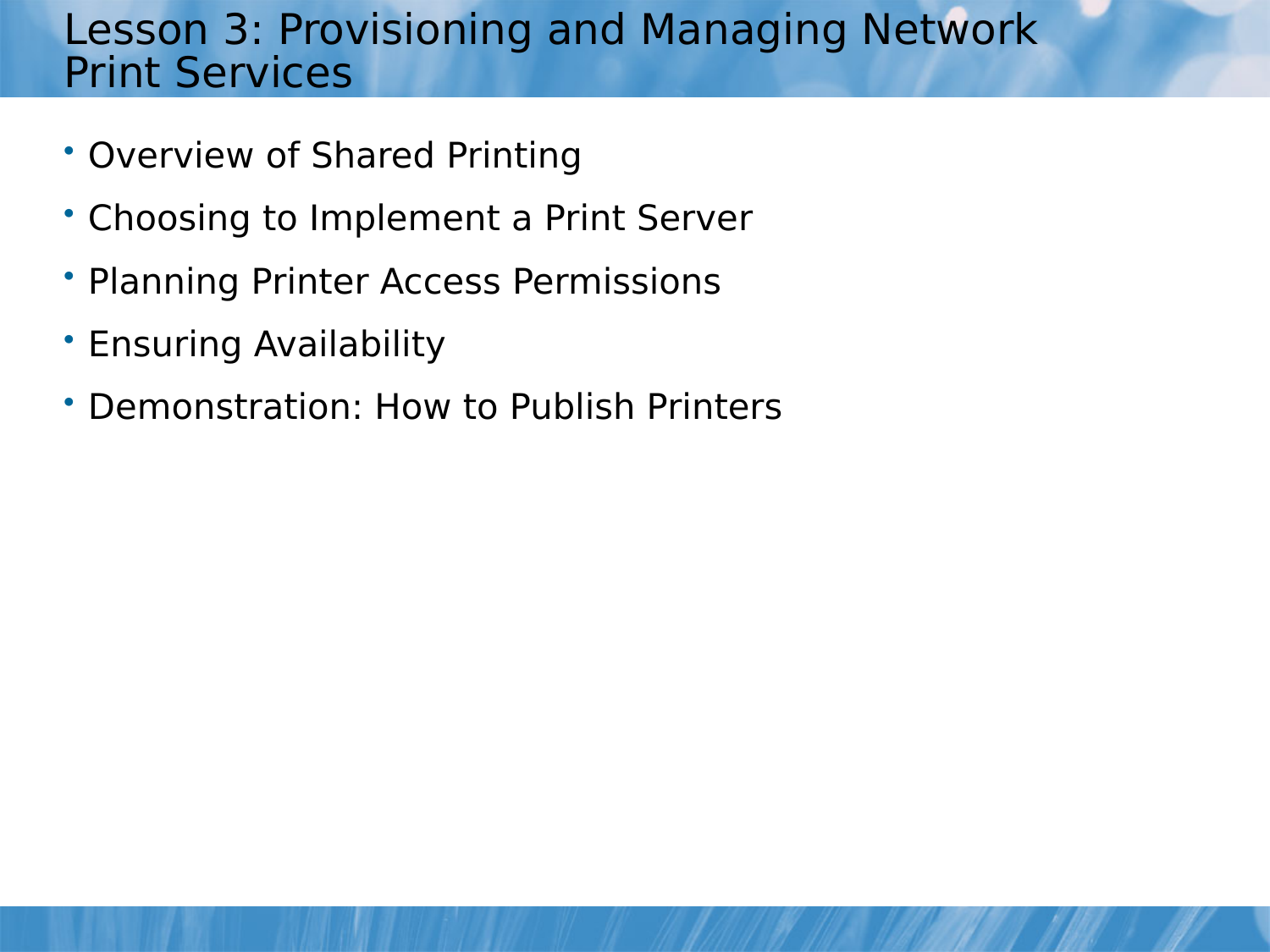

# Lesson 3: Provisioning and Managing Network Print Services
Overview of Shared Printing
Choosing to Implement a Print Server
Planning Printer Access Permissions
Ensuring Availability
Demonstration: How to Publish Printers